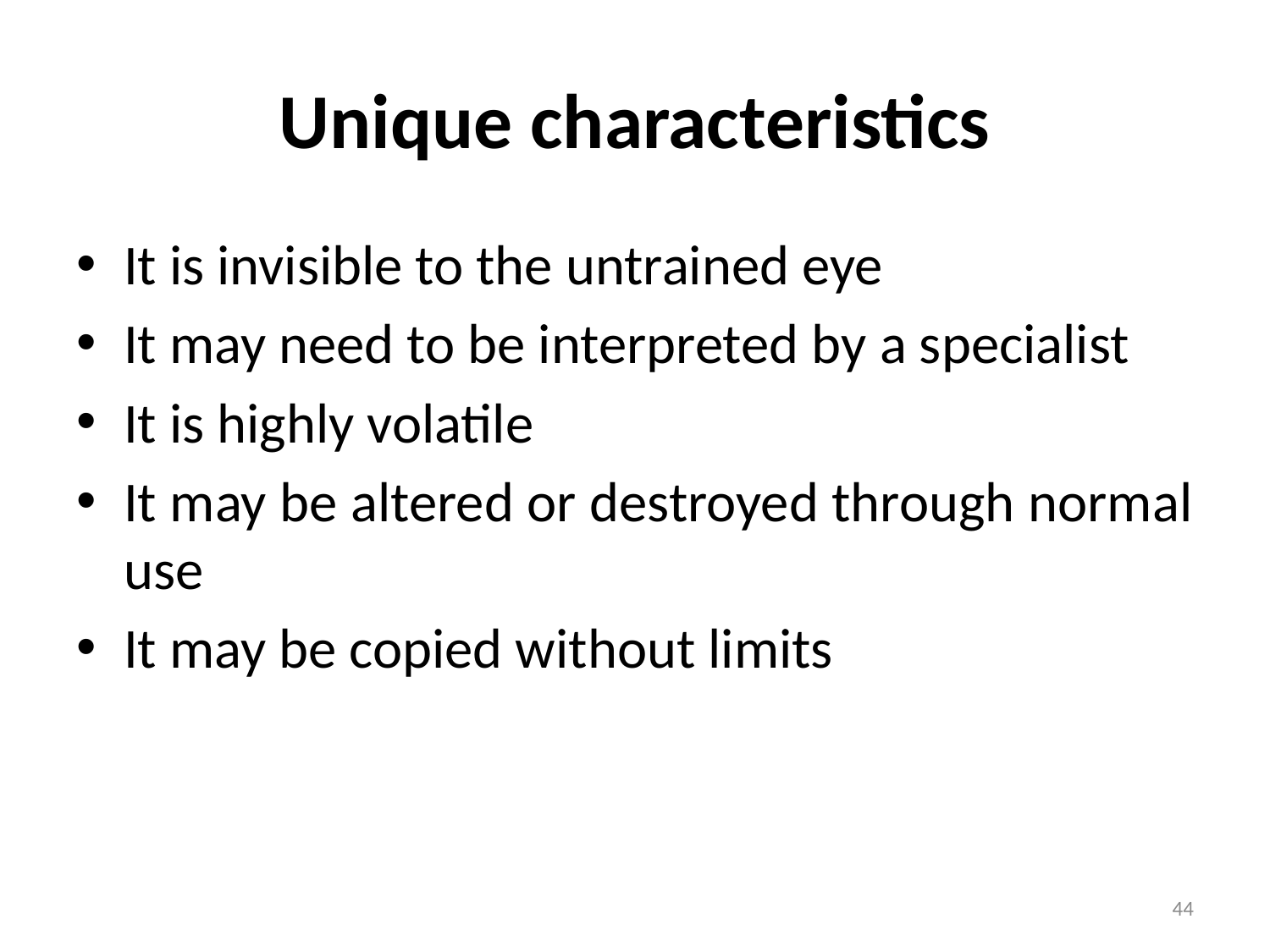

# Unique characteristics
It is invisible to the untrained eye
It may need to be interpreted by a specialist
It is highly volatile
It may be altered or destroyed through normal use
It may be copied without limits

44